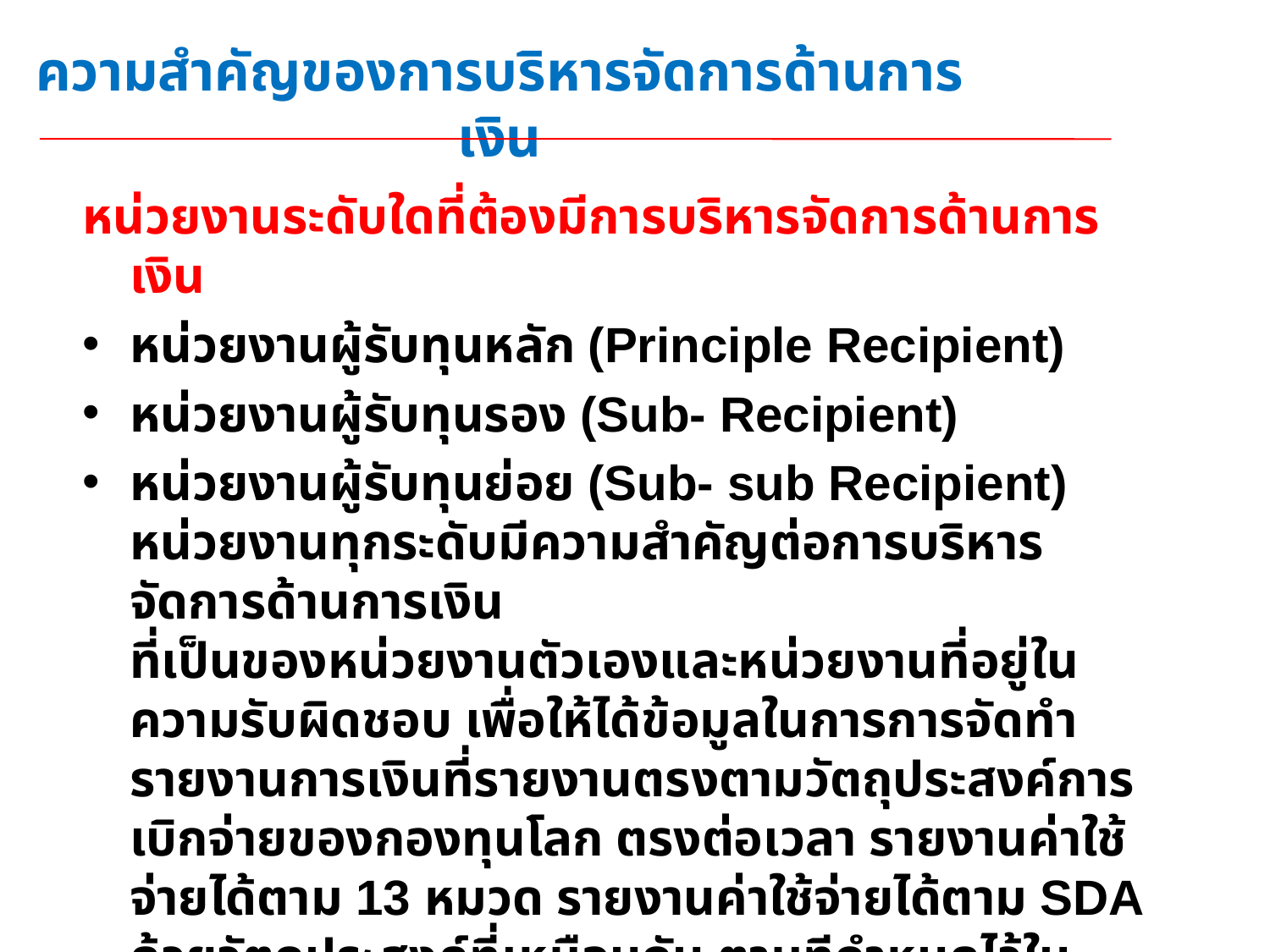

# ความสำคัญของการบริหารจัดการด้านการเงิน
หน่วยงานระดับใดที่ต้องมีการบริหารจัดการด้านการเงิน
หน่วยงานผู้รับทุนหลัก (Principle Recipient)
หน่วยงานผู้รับทุนรอง (Sub- Recipient)
หน่วยงานผู้รับทุนย่อย (Sub- sub Recipient)
 	หน่วยงานทุกระดับมีความสำคัญต่อการบริหารจัดการด้านการเงิน
	ที่เป็นของหน่วยงานตัวเองและหน่วยงานที่อยู่ในความรับผิดชอบ เพื่อให้ได้ข้อมูลในการการจัดทำรายงานการเงินที่รายงานตรงตามวัตถุประสงค์การเบิกจ่ายของกองทุนโลก ตรงต่อเวลา รายงานค่าใช้จ่ายได้ตาม 13 หมวด รายงานค่าใช้จ่ายได้ตาม SDA ด้วยวัตถุประสงค์ที่เหมือนกัน ตามทีกำหนดไว้ในโครงการ